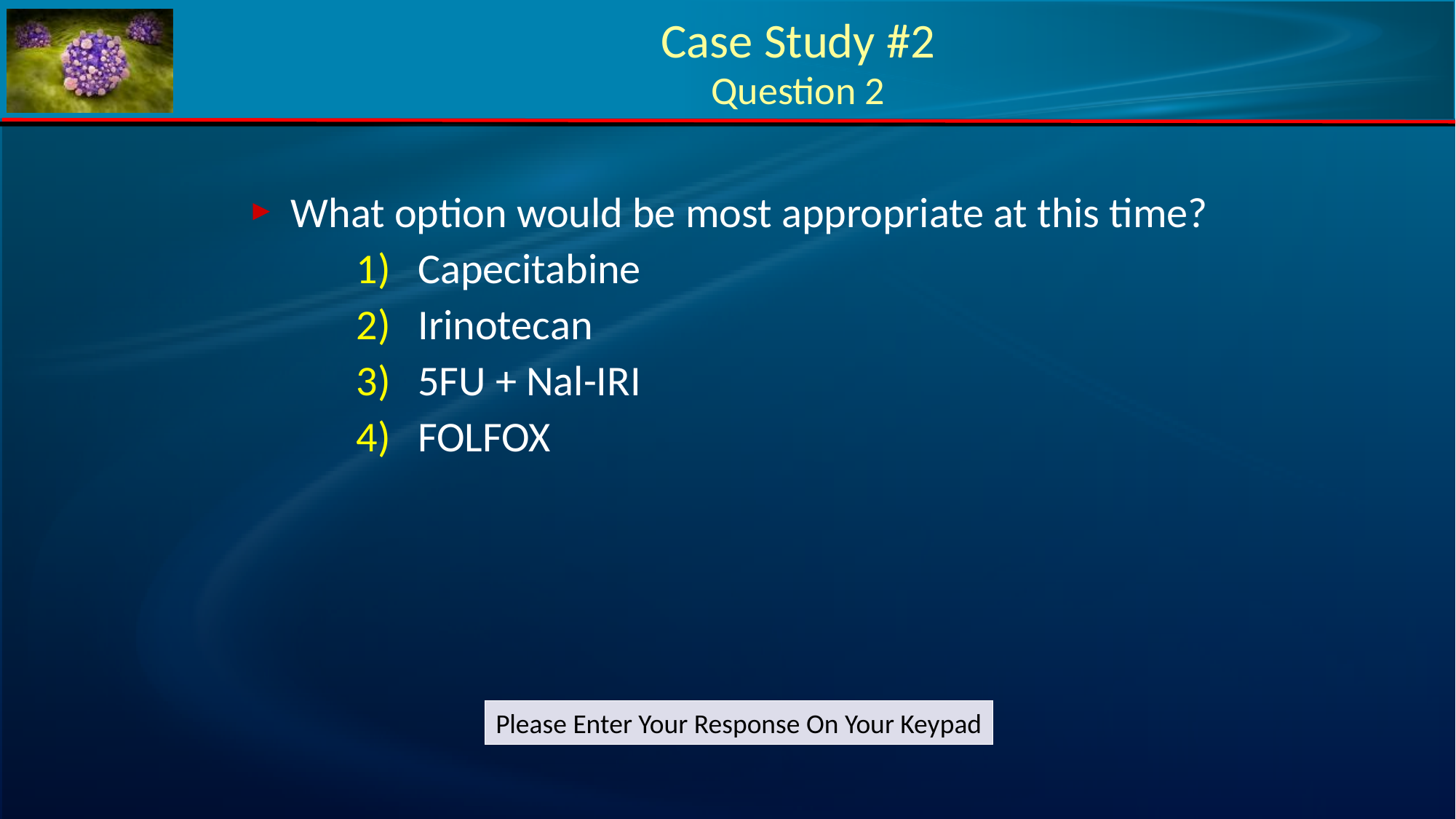

Case Study #2
Question 2
What option would be most appropriate at this time?
Capecitabine
Irinotecan
5FU + Nal-IRI
FOLFOX
Please Enter Your Response On Your Keypad